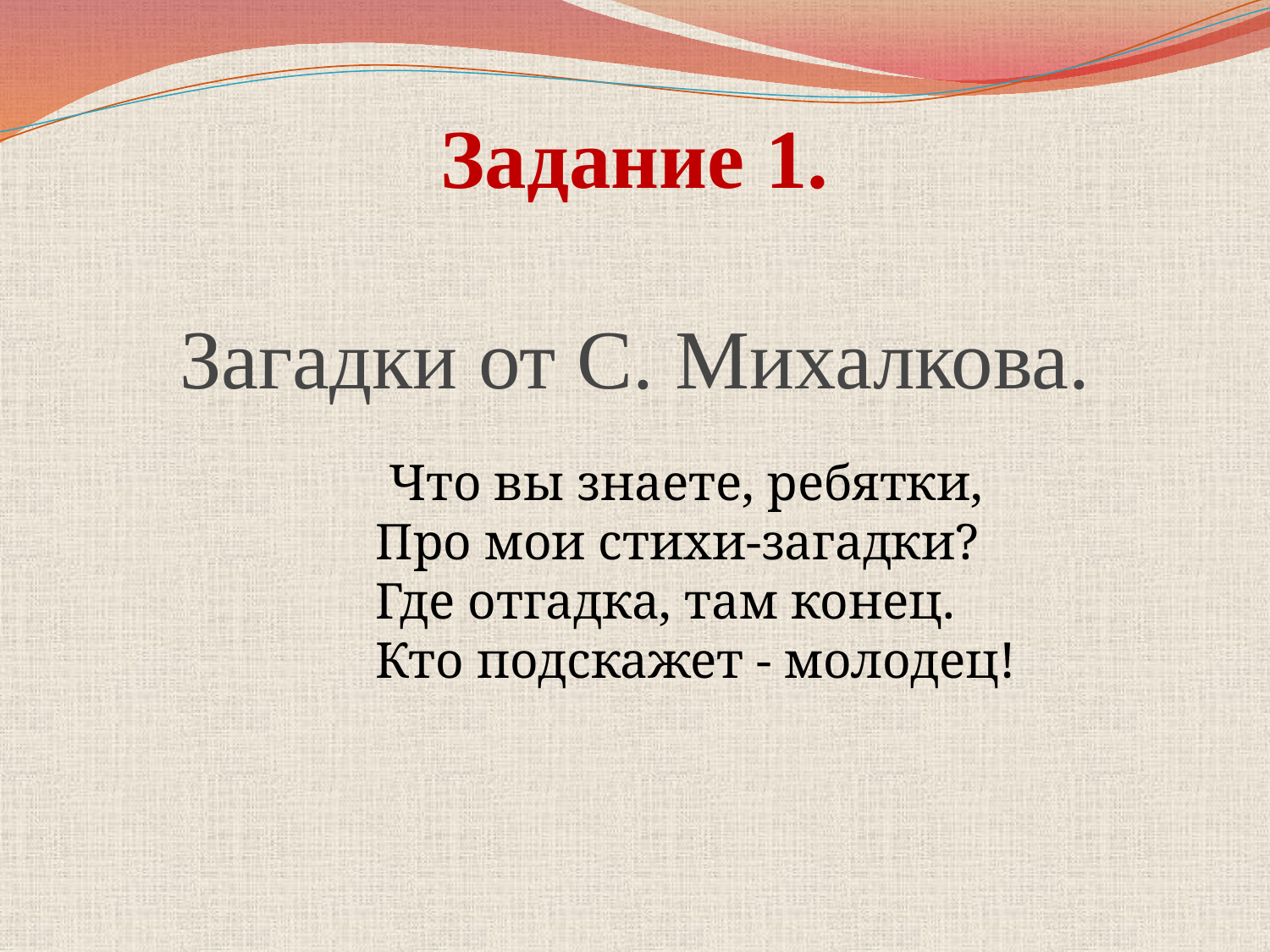

# Задание 1. Загадки от С. Михалкова.

    Что вы знаете, ребятки,
Про мои стихи-загадки?
Где отгадка, там конец.
Кто подскажет - молодец!